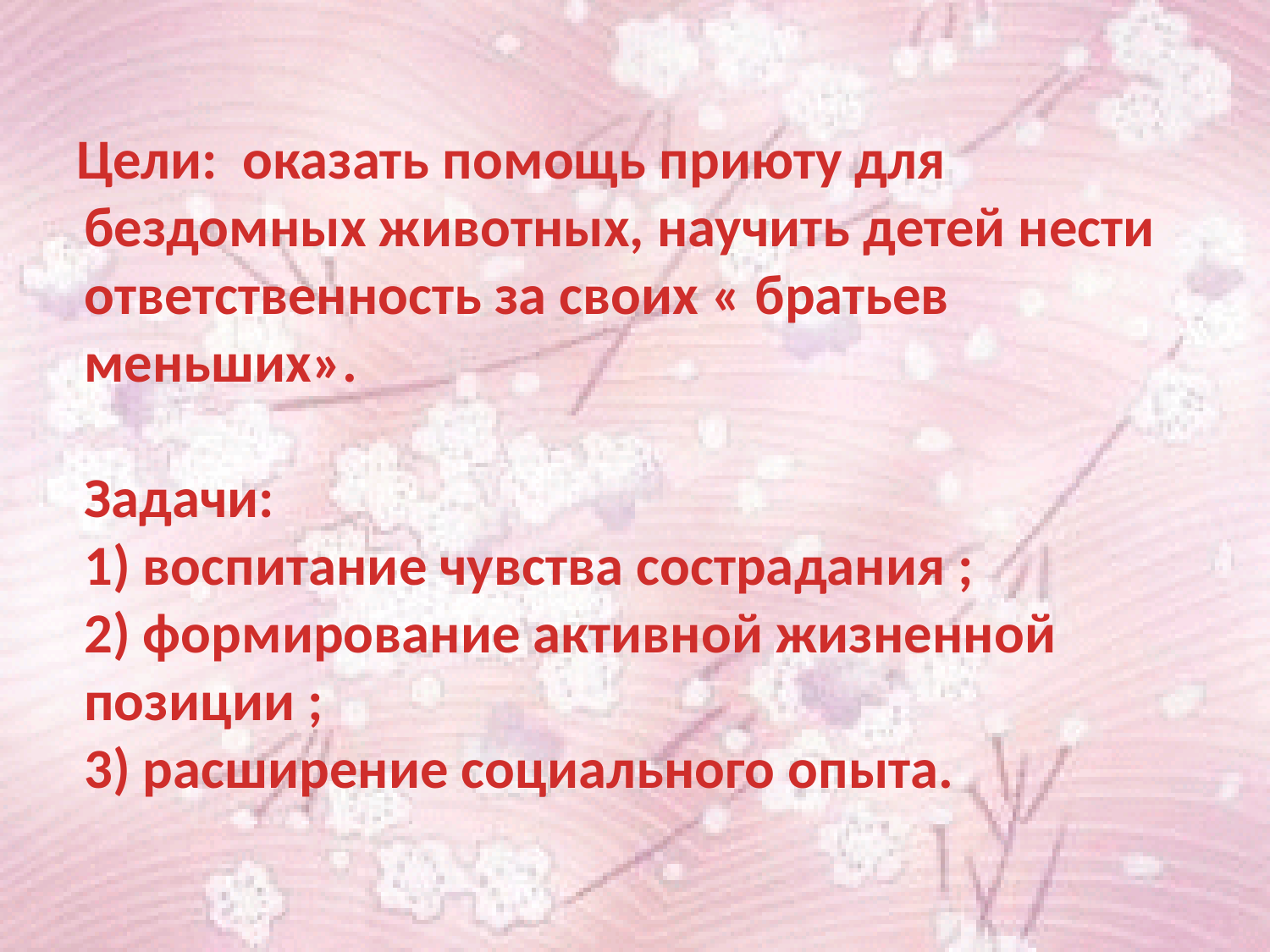

# Цели:  оказать помощь приюту для бездомных животных, научить детей нести ответственность за своих « братьев меньших». Задачи: 1) воспитание чувства сострадания ; 2) формирование активной жизненной позиции ; 3) расширение социального опыта.